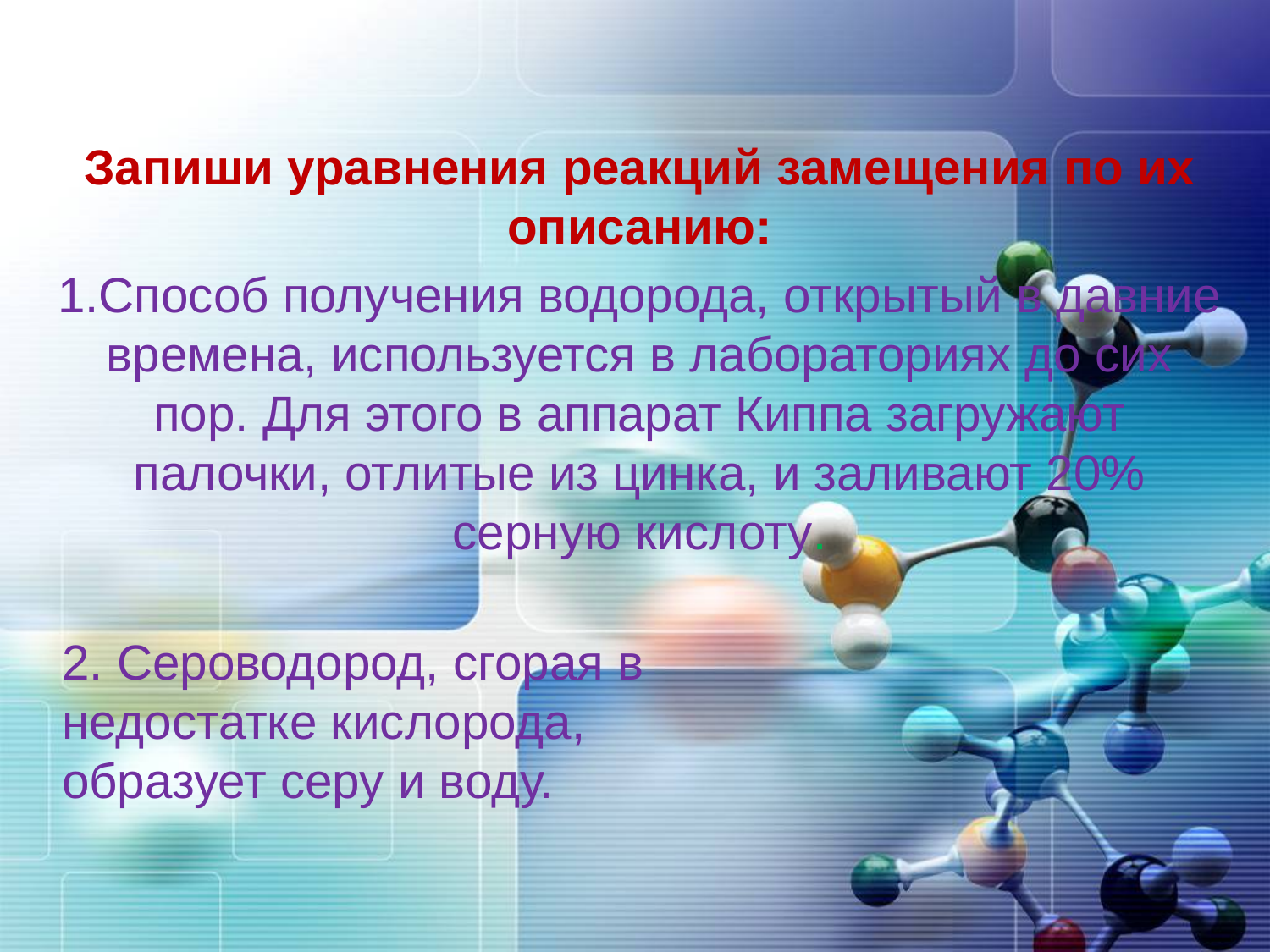

Запиши уравнения реакций замещения по их описанию:
1.Способ получения водорода, открытый в давние времена, используется в лабораториях до сих пор. Для этого в аппарат Киппа загружают палочки, отлитые из цинка, и заливают 20% серную кислоту.

2. Сероводород, сгорая в недостатке кислорода, образует серу и воду.